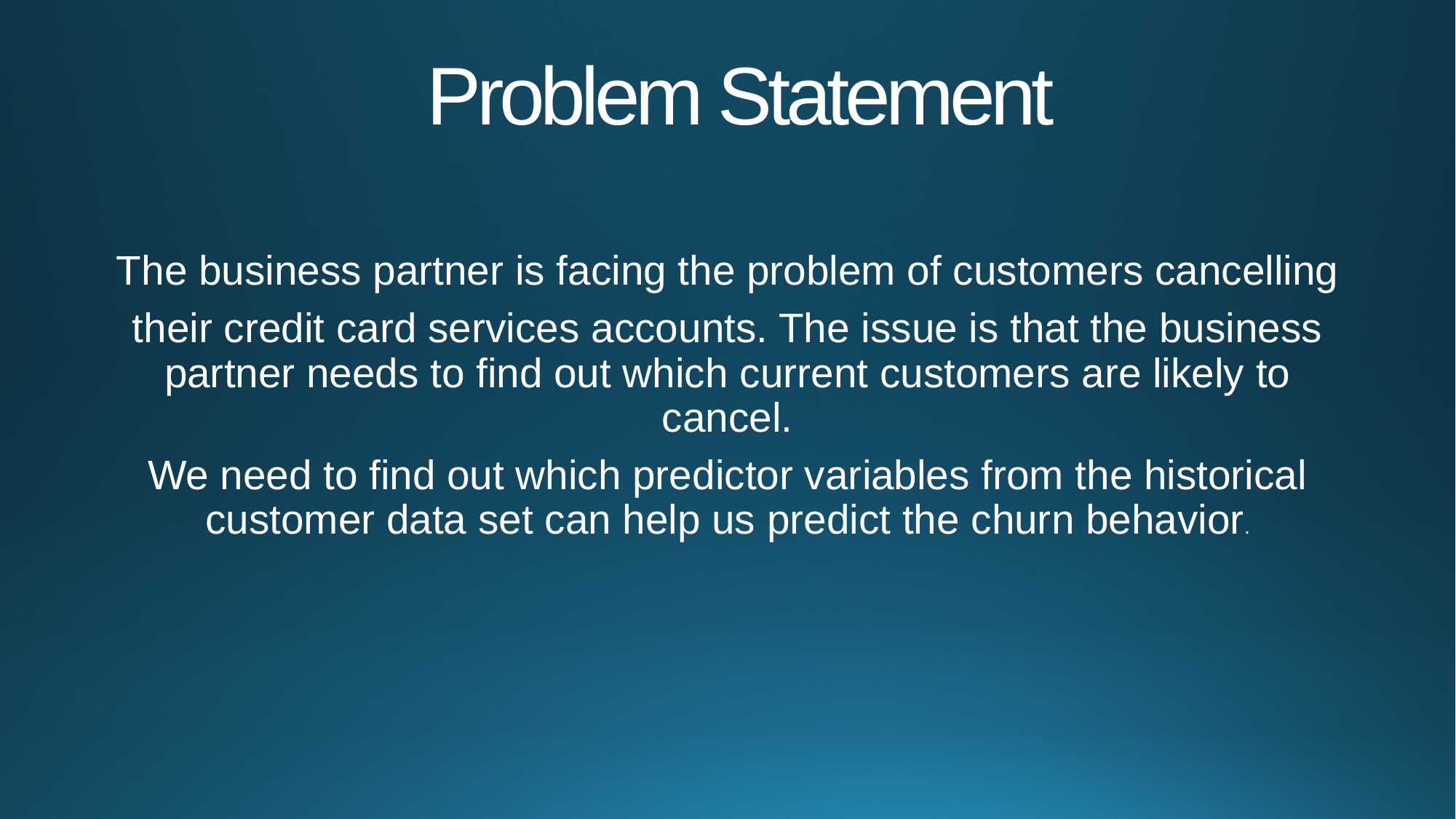

# Problem Statement
The business partner is facing the problem of customers cancelling
their credit card services accounts. The issue is that the business partner needs to find out which current customers are likely to cancel.
We need to find out which predictor variables from the historical customer data set can help us predict the churn behavior.